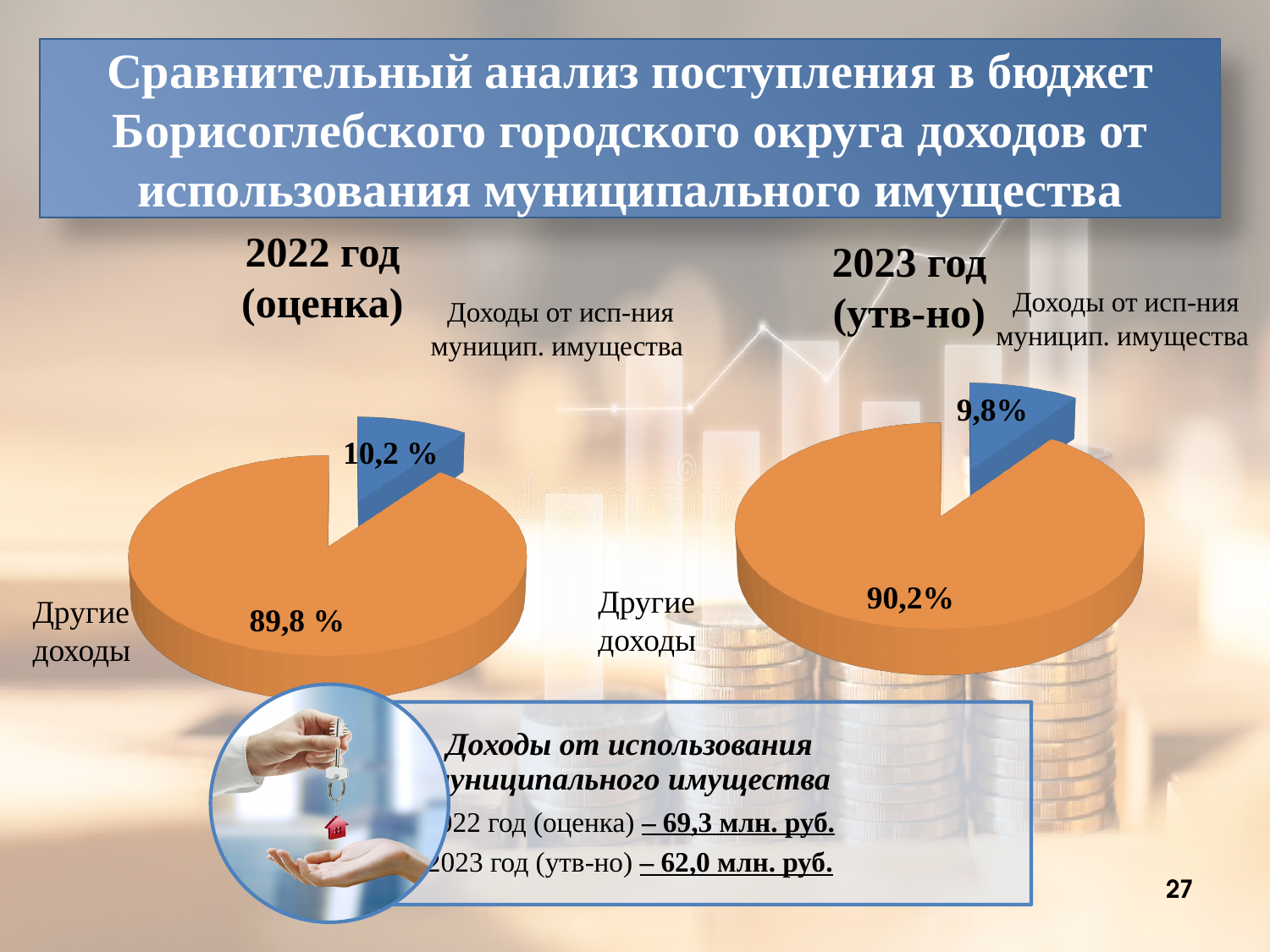

Сравнительный анализ поступления в бюджет Борисоглебского городского округа доходов от использования муниципального имущества

2022 год (оценка)
2023 год (утв-но)
Доходы от исп-ния муницип. имущества
Доходы от исп-ния муницип. имущества

[unsupported chart]

[unsupported chart]

Другие доходы
Другие доходы
Доходы от использования муниципального имущества
2022 год (оценка) – 69,3 млн. руб.
2023 год (утв-но) – 62,0 млн. руб.
27